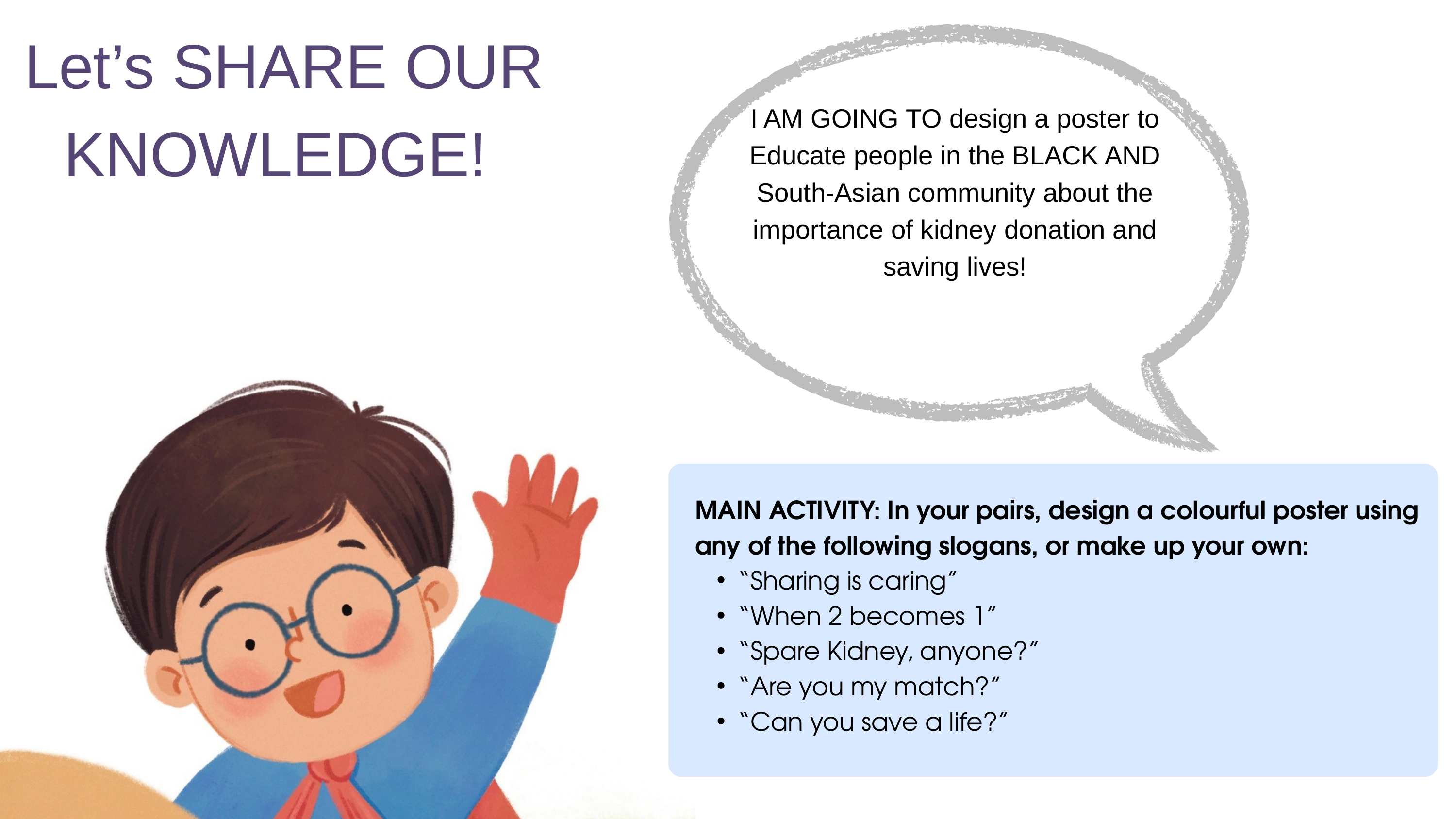

Let’s SHARE OUR KNOWLEDGE!

I AM GOING TO design a poster to Educate people in the BLACK AND South-Asian community about the importance of kidney donation and saving lives!

MAIN ACTIVITY: In your pairs, design a colourful poster using any of the following slogans, or make up your own:
“Sharing is caring”
“When 2 becomes 1”
“Spare Kidney, anyone?”
“Are you my match?”
“Can you save a life?”